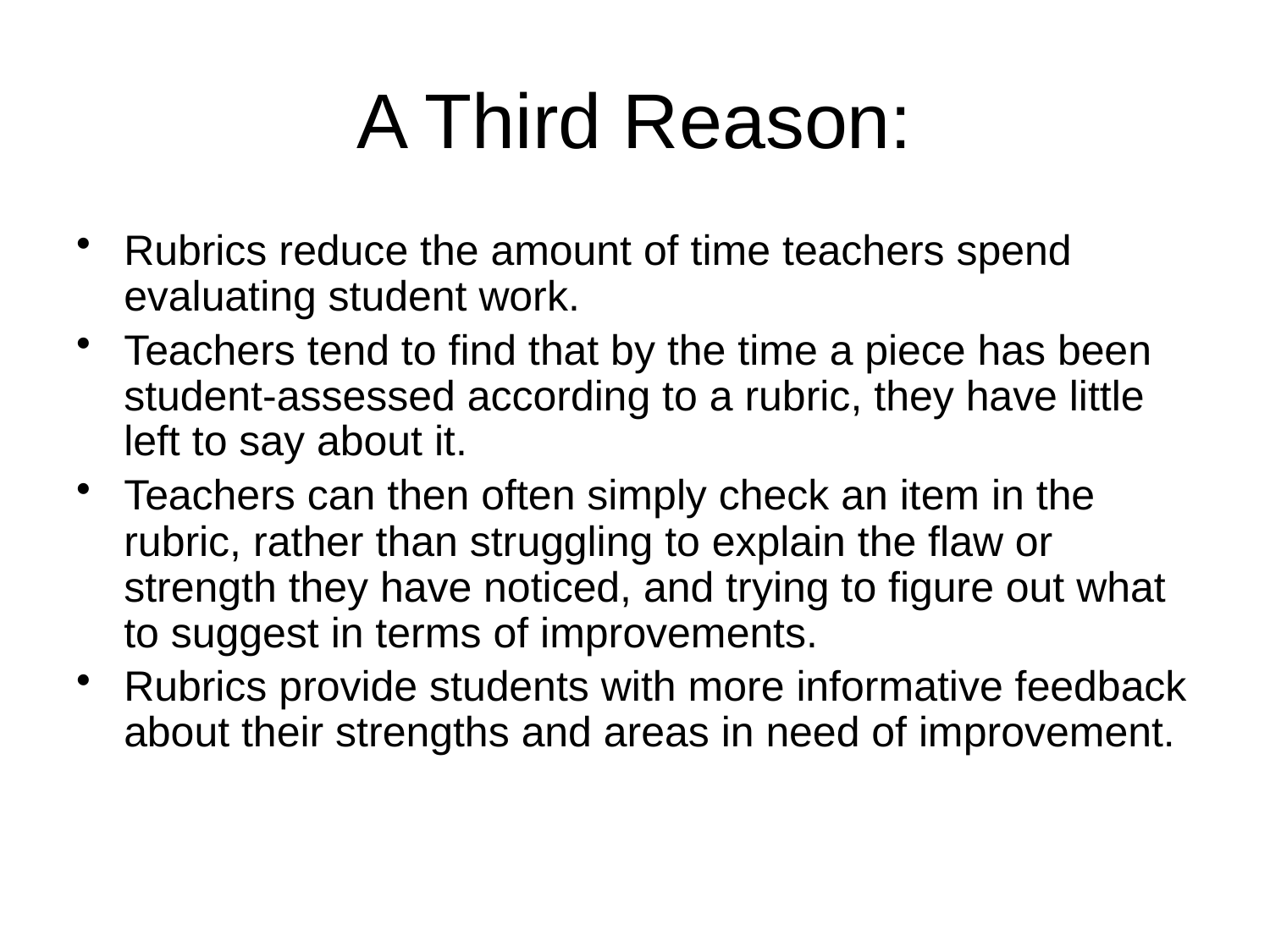

# A Third Reason:
Rubrics reduce the amount of time teachers spend evaluating student work.
Teachers tend to find that by the time a piece has been student-assessed according to a rubric, they have little left to say about it.
Teachers can then often simply check an item in the rubric, rather than struggling to explain the flaw or strength they have noticed, and trying to figure out what to suggest in terms of improvements.
Rubrics provide students with more informative feedback about their strengths and areas in need of improvement.